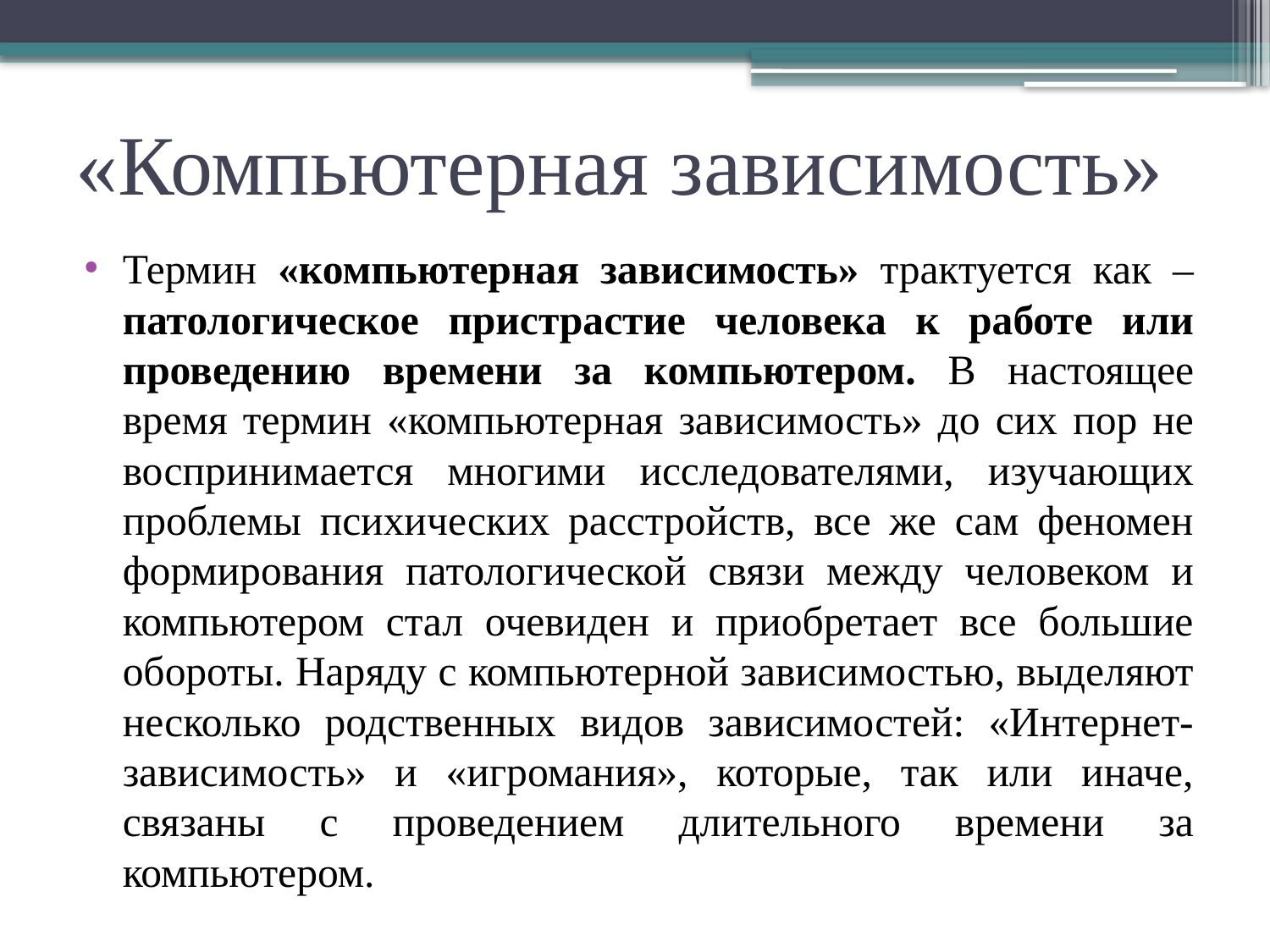

# «Компьютерная зависимость»
Термин «компьютерная зависимость» трактуется как – патологическое пристрастие человека к работе или проведению времени за компьютером. В настоящее время термин «компьютерная зависимость» до сих пор не воспринимается многими исследователями, изучающих проблемы психических расстройств, все же сам феномен формирования патологической связи между человеком и компьютером стал очевиден и приобретает все большие обороты. Наряду с компьютерной зависимостью, выделяют несколько родственных видов зависимостей: «Интернет-зависимость» и «игромания», которые, так или иначе, связаны с проведением длительного времени за компьютером.